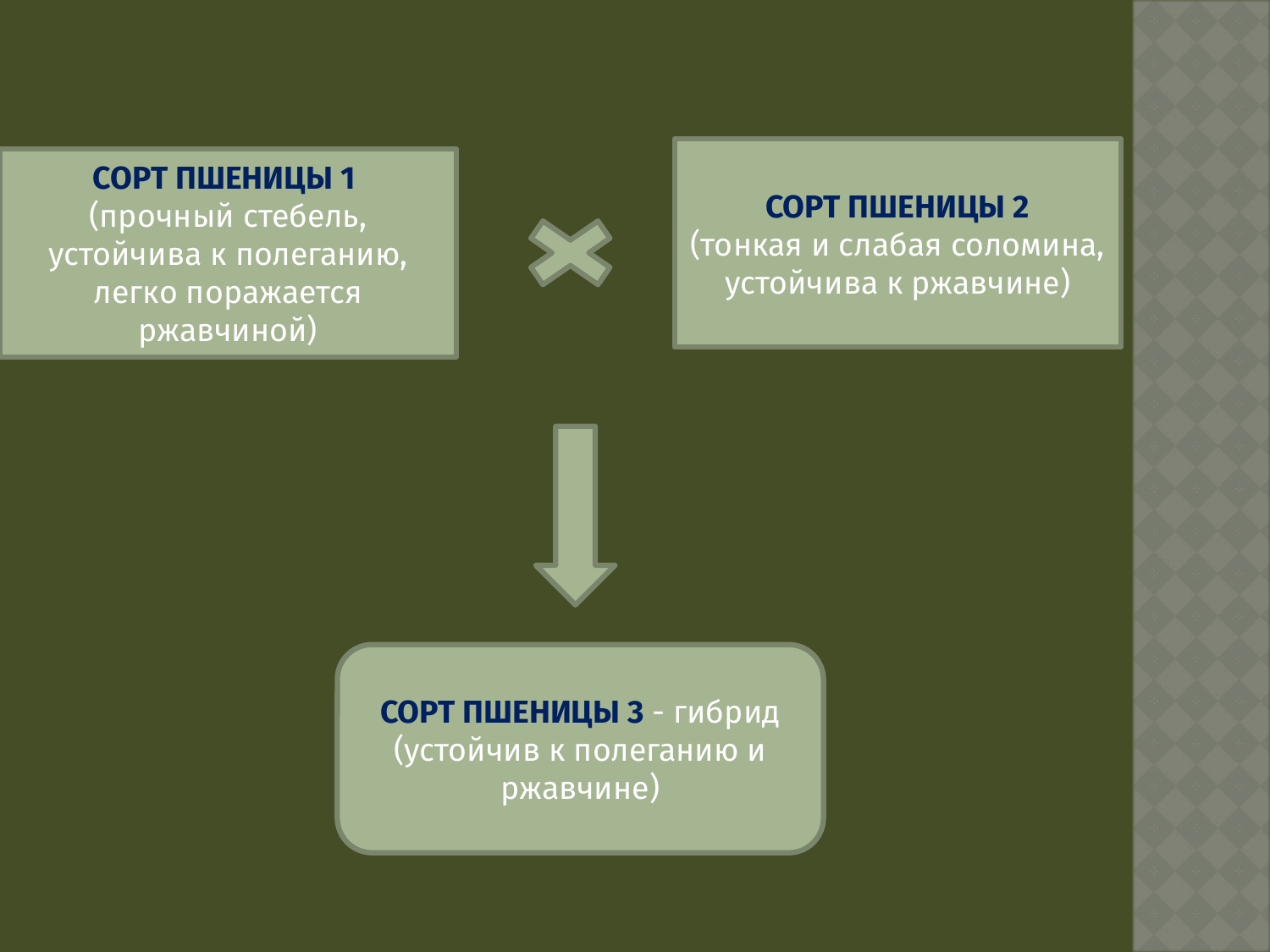

СОРТ ПШЕНИЦЫ 2
(тонкая и слабая соломина, устойчива к ржавчине)
СОРТ ПШЕНИЦЫ 1
(прочный стебель, устойчива к полеганию, легко поражается ржавчиной)

СОРТ ПШЕНИЦЫ 3 - гибрид
(устойчив к полеганию и ржавчине)